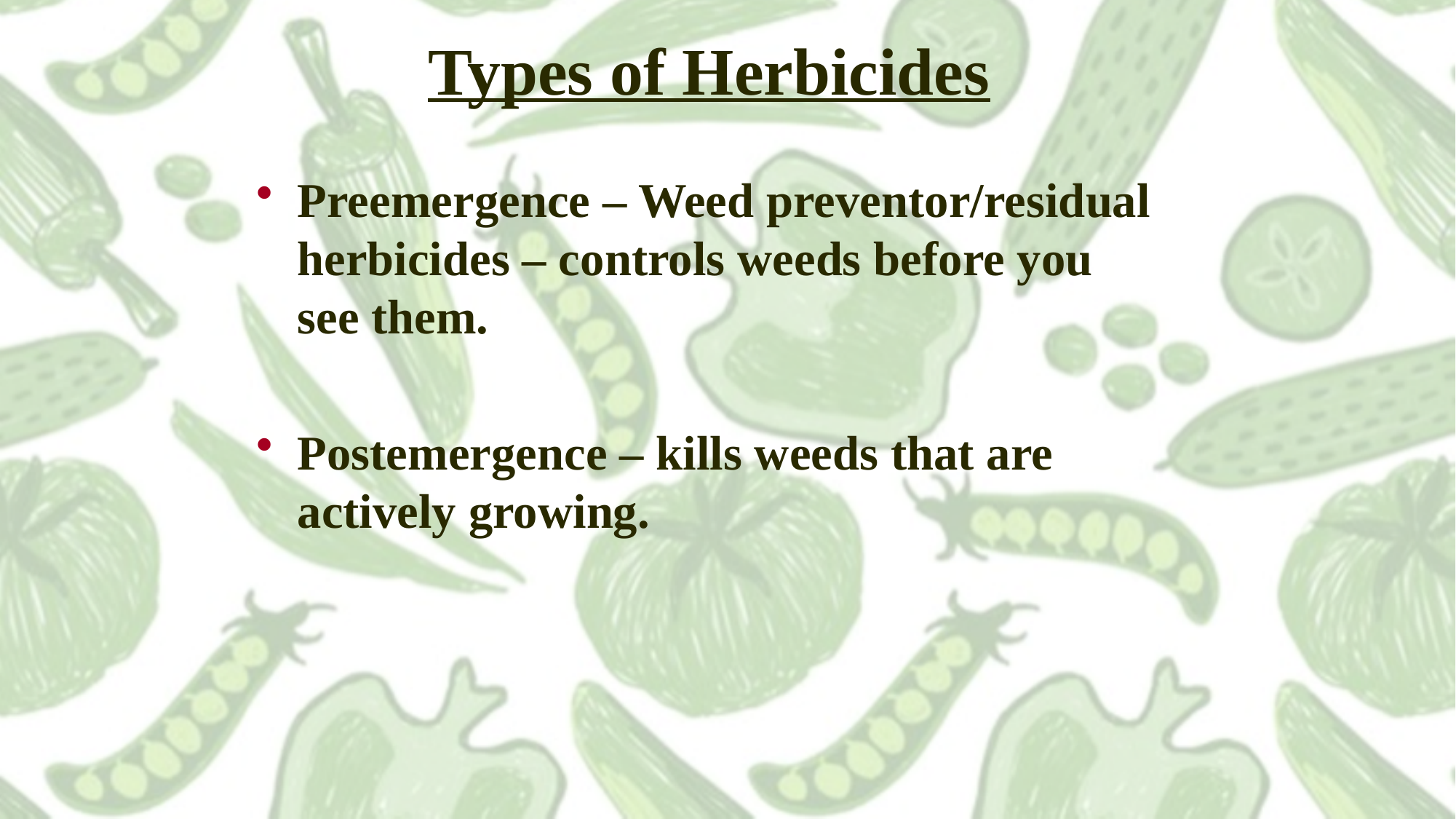

Types of Herbicides
Preemergence – Weed preventor/residual herbicides – controls weeds before you see them.

Postemergence – kills weeds that are actively growing.